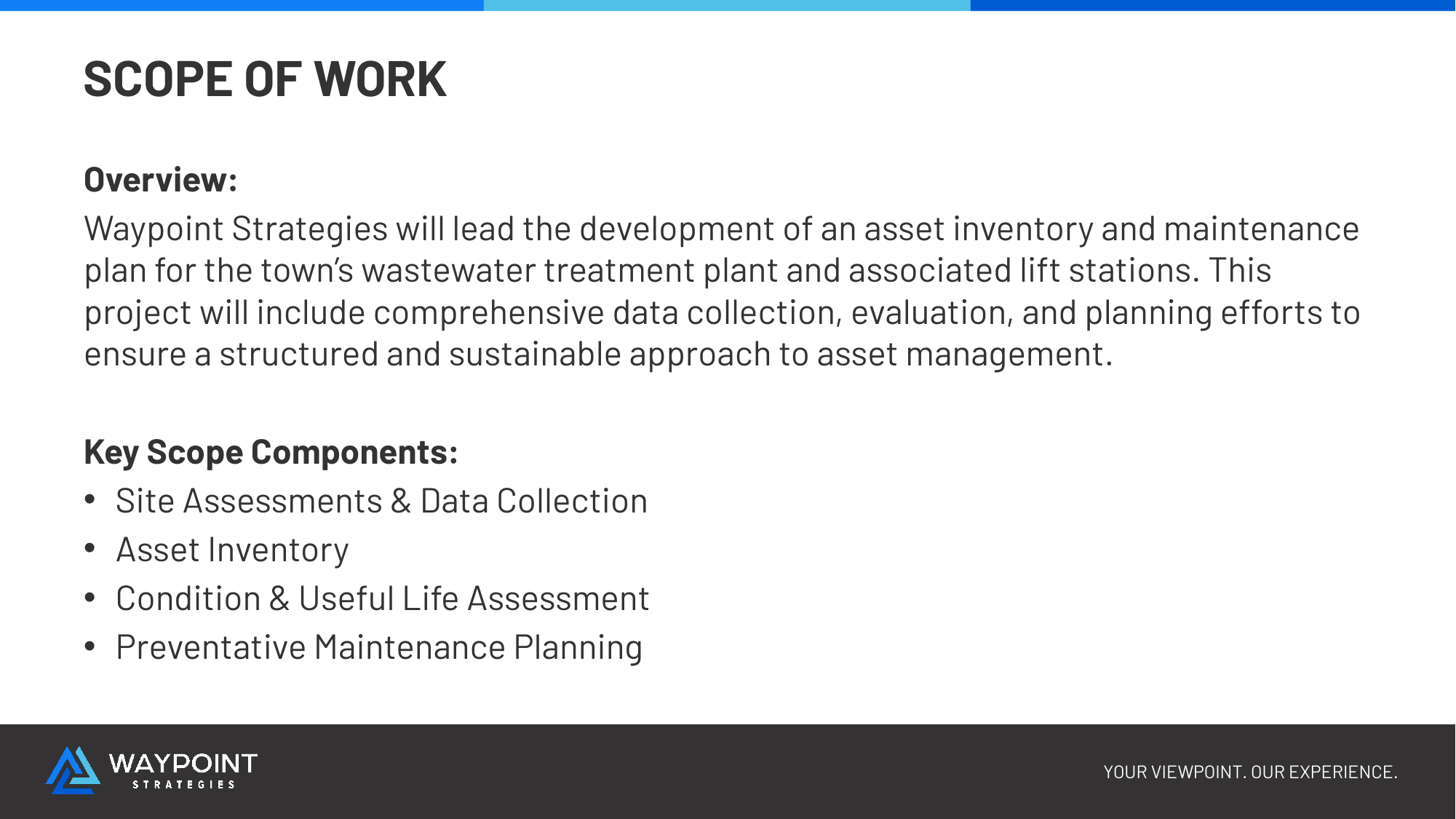

# Scope of work
Overview:
Waypoint Strategies will lead the development of an asset inventory and maintenance plan for the town’s wastewater treatment plant and associated lift stations. This project will include comprehensive data collection, evaluation, and planning efforts to ensure a structured and sustainable approach to asset management.

Key Scope Components:
Site Assessments & Data Collection
Asset Inventory
Condition & Useful Life Assessment
Preventative Maintenance Planning